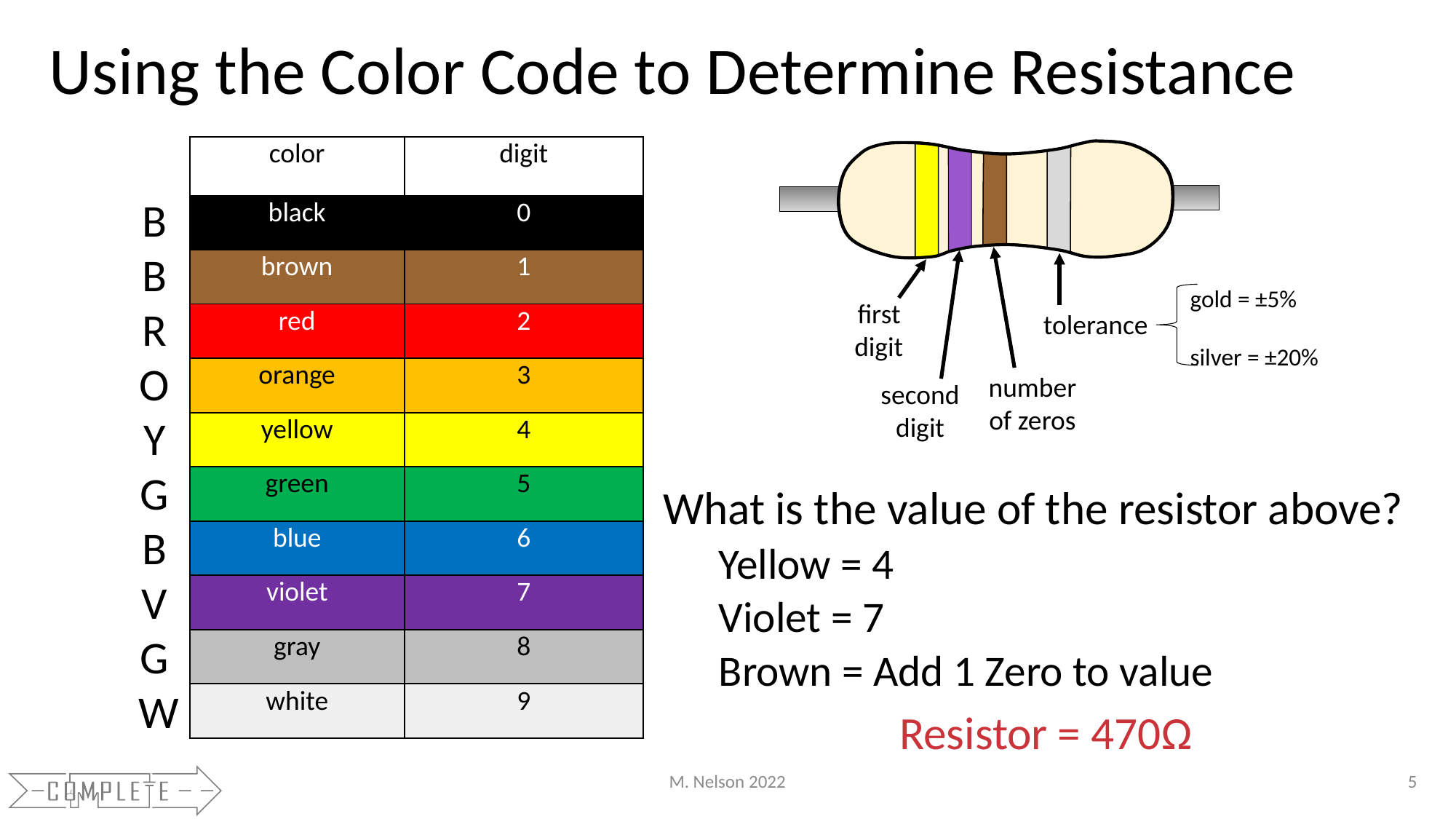

# Using the Color Code to Determine Resistance
| color | digit |
| --- | --- |
| black | 0 |
| brown | 1 |
| red | 2 |
| orange | 3 |
| yellow | 4 |
| green | 5 |
| blue | 6 |
| violet | 7 |
| gray | 8 |
| white | 9 |

first
digit
tolerance
number
of zeros
second
digit
gold = ±5%

silver = ±20%

B
B
R
O
Y
G
B
V
G
W
What is the value of the resistor above?
Yellow = 4
Violet = 7
Brown = Add 1 Zero to value
Resistor = 470Ω
M. Nelson 2022
5